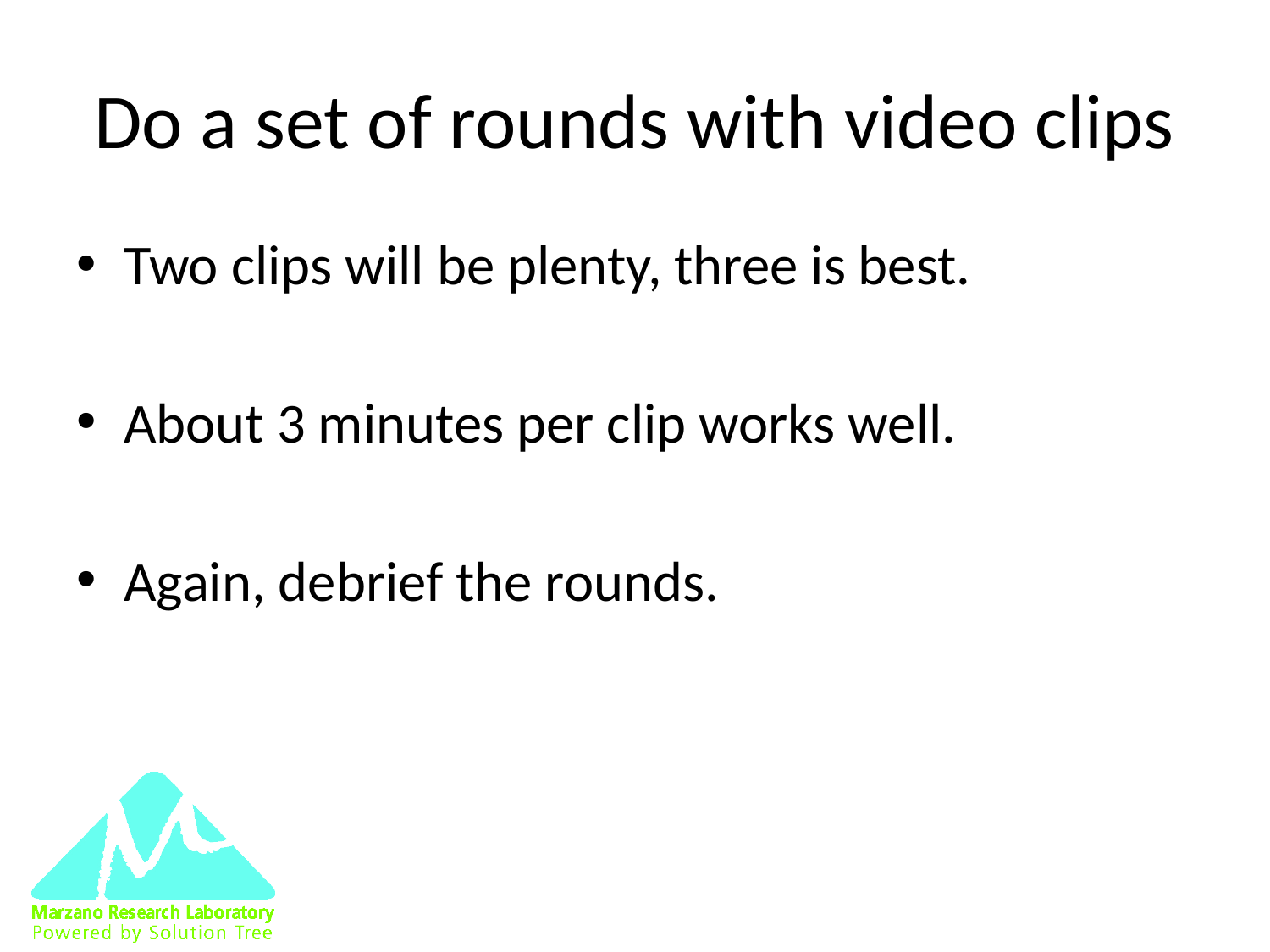

# Do a set of rounds with video clips
Two clips will be plenty, three is best.

About 3 minutes per clip works well.

Again, debrief the rounds.